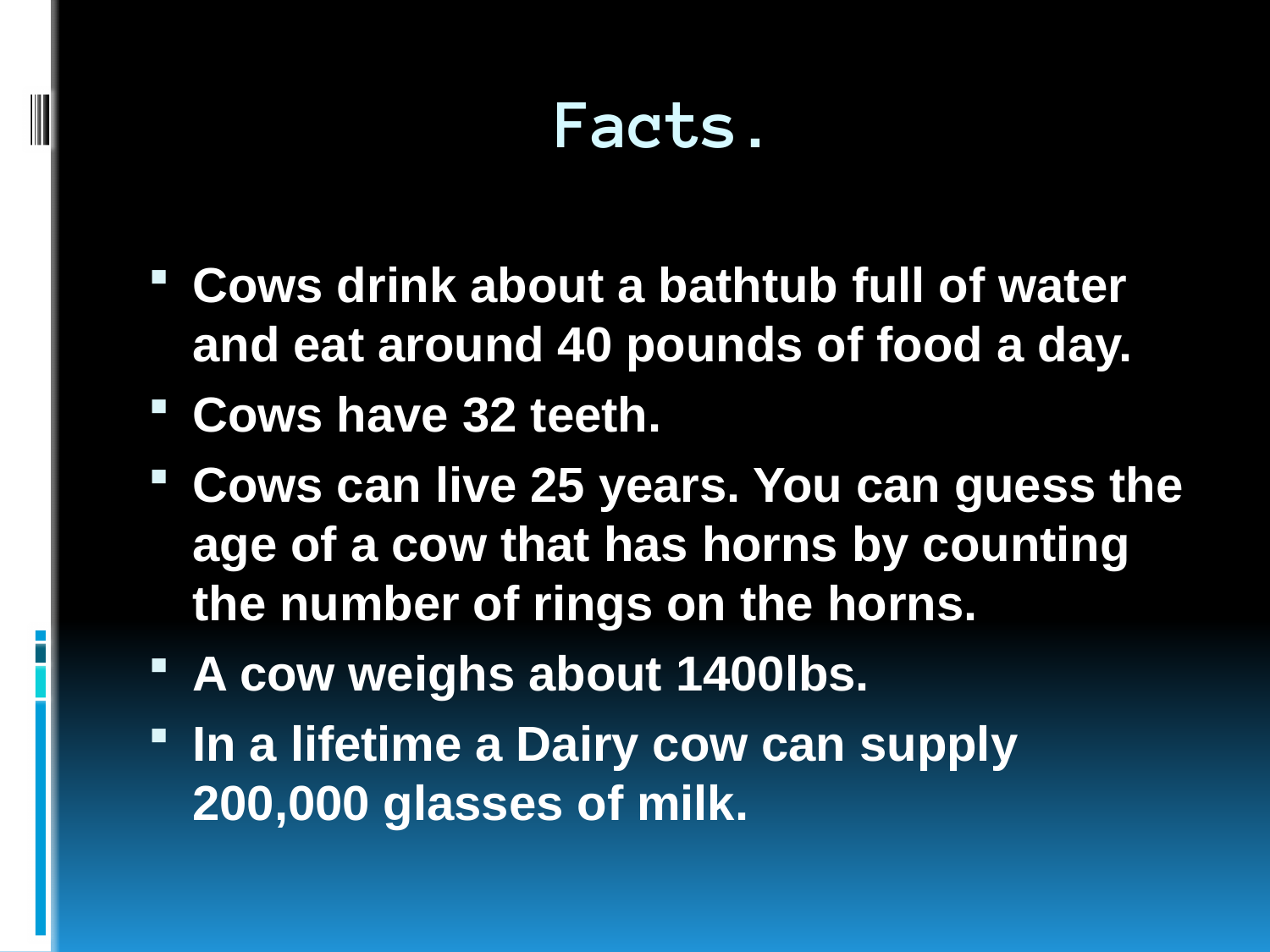

# Facts.
Cows drink about a bathtub full of water and eat around 40 pounds of food a day.
Cows have 32 teeth.
Cows can live 25 years. You can guess the age of a cow that has horns by counting the number of rings on the horns.
A cow weighs about 1400lbs.
In a lifetime a Dairy cow can supply 200,000 glasses of milk.